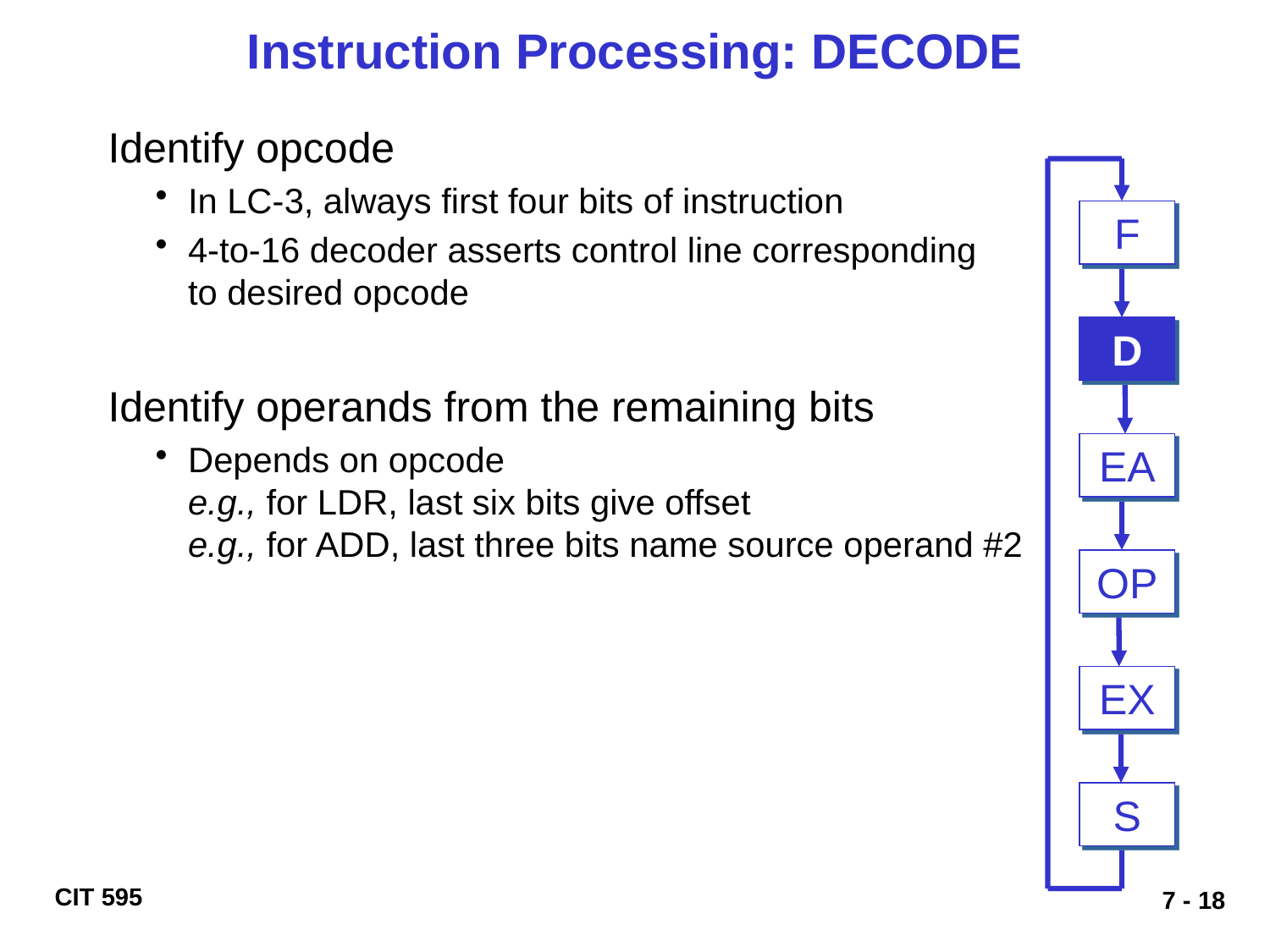

# Instruction Processing: DECODE
Identify opcode
In LC-3, always first four bits of instruction
4-to-16 decoder asserts control line corresponding
to desired opcode

Identify operands from the remaining bits
Depends on opcode
e.g., for LDR, last six bits give offset
e.g., for ADD, last three bits name source operand #2

F

D

EA

OP

EX

S

7 - 18